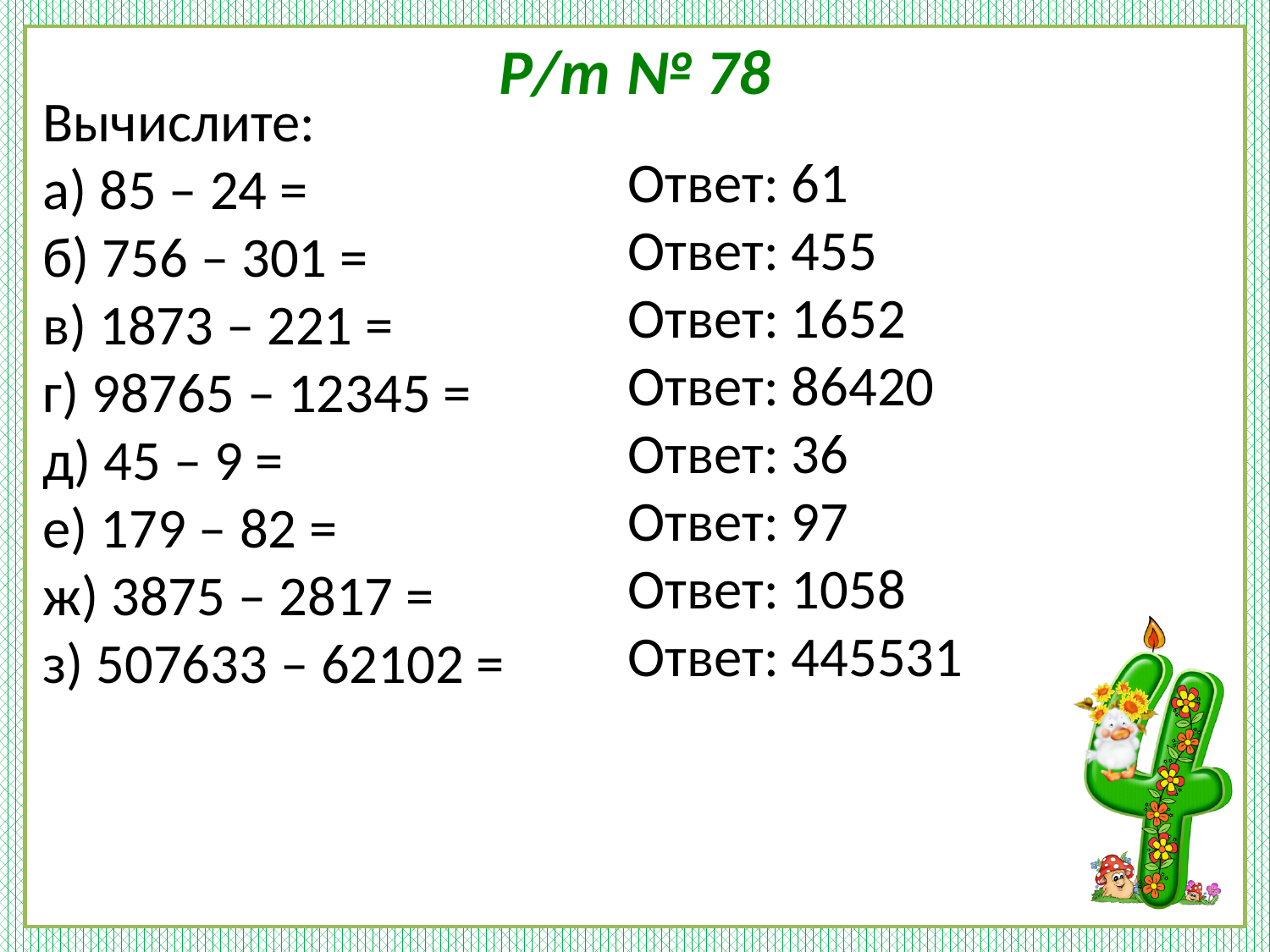

# Р/т № 78
Вычислите:
а) 85 – 24 =
б) 756 – 301 =
в) 1873 – 221 =
г) 98765 – 12345 =
д) 45 – 9 =
е) 179 – 82 =
ж) 3875 – 2817 =
з) 507633 – 62102 =

Ответ: 61
Ответ: 455
Ответ: 1652
Ответ: 86420
Ответ: 36
Ответ: 97
Ответ: 1058
Ответ: 445531